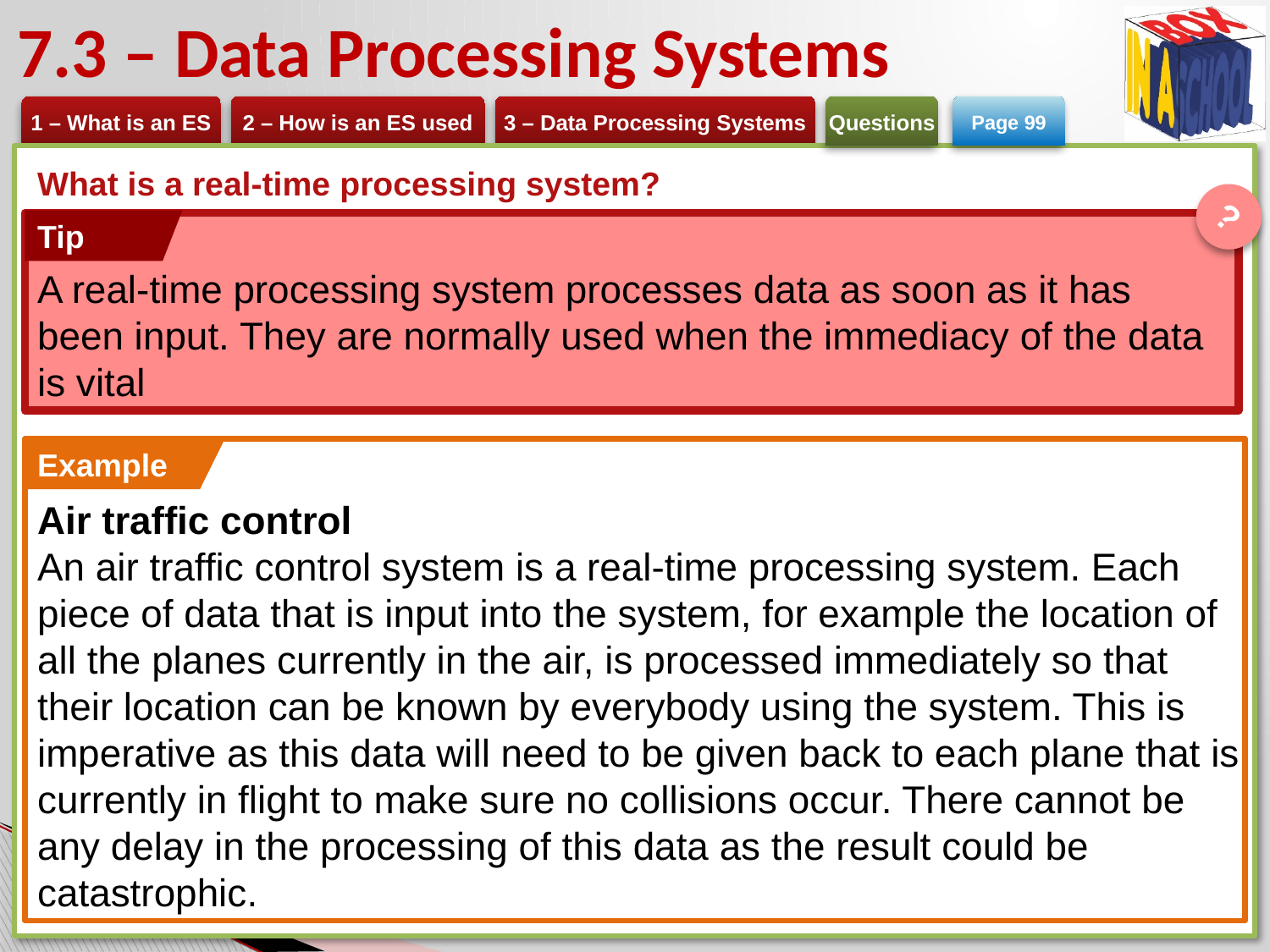

# 7.3 – Data Processing Systems
Page 99
What is a real-time processing system?
?
Tip

A real-time processing system processes data as soon as it has been input. They are normally used when the immediacy of the data is vital
Example

Air traffic control
An air traffic control system is a real-time processing system. Each piece of data that is input into the system, for example the location of all the planes currently in the air, is processed immediately so that their location can be known by everybody using the system. This is imperative as this data will need to be given back to each plane that is currently in flight to make sure no collisions occur. There cannot be any delay in the processing of this data as the result could be catastrophic.